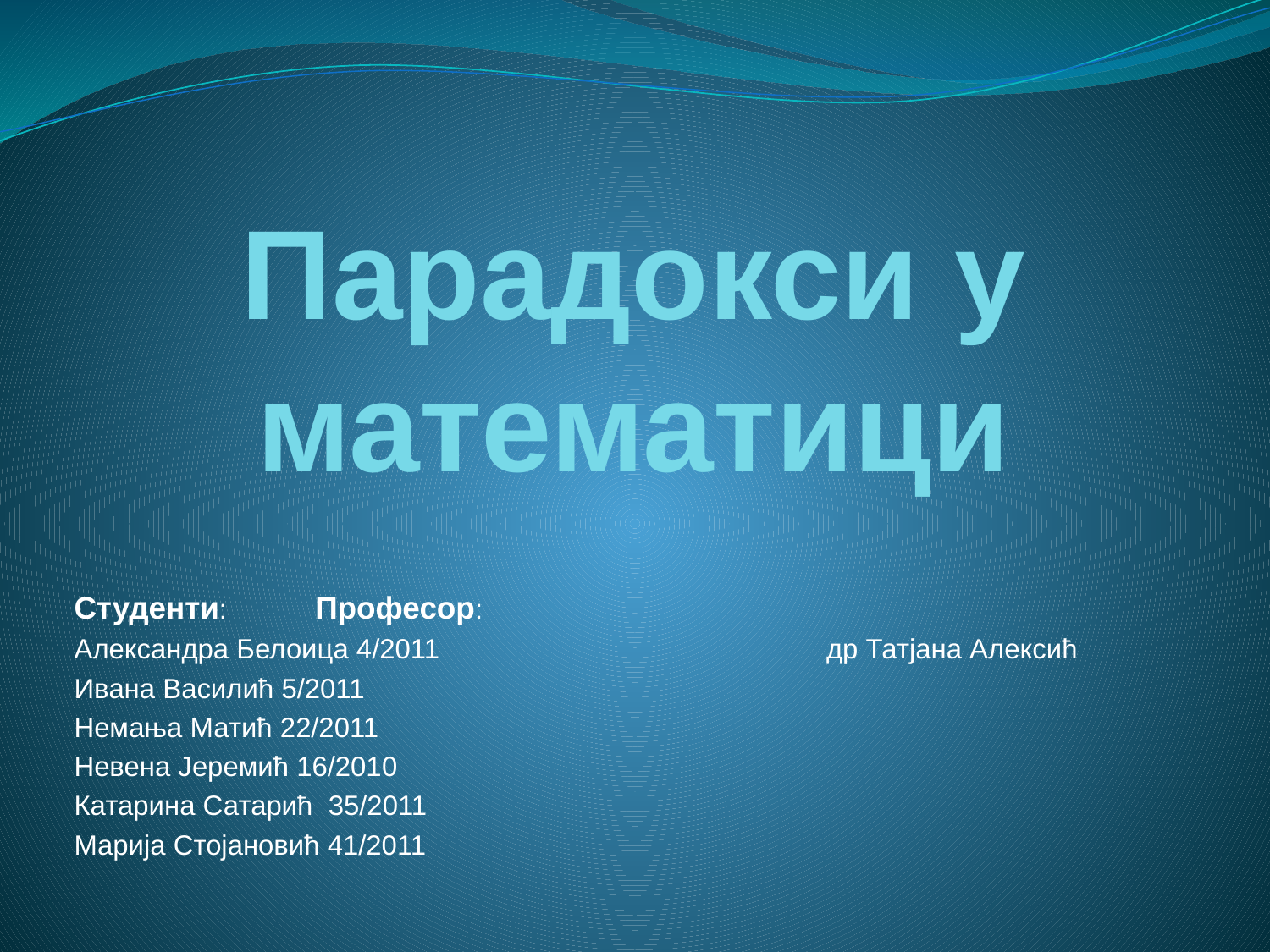

# Парадокси у математици
Студенти:					           Професор:
Александра Белоица 4/2011	                           	                 др Татјана Алексић
Ивана Василић 5/2011
Немања Матић 22/2011
Невена Јеремић 16/2010
Катарина Сатарић  35/2011
Марија Стојановић 41/2011